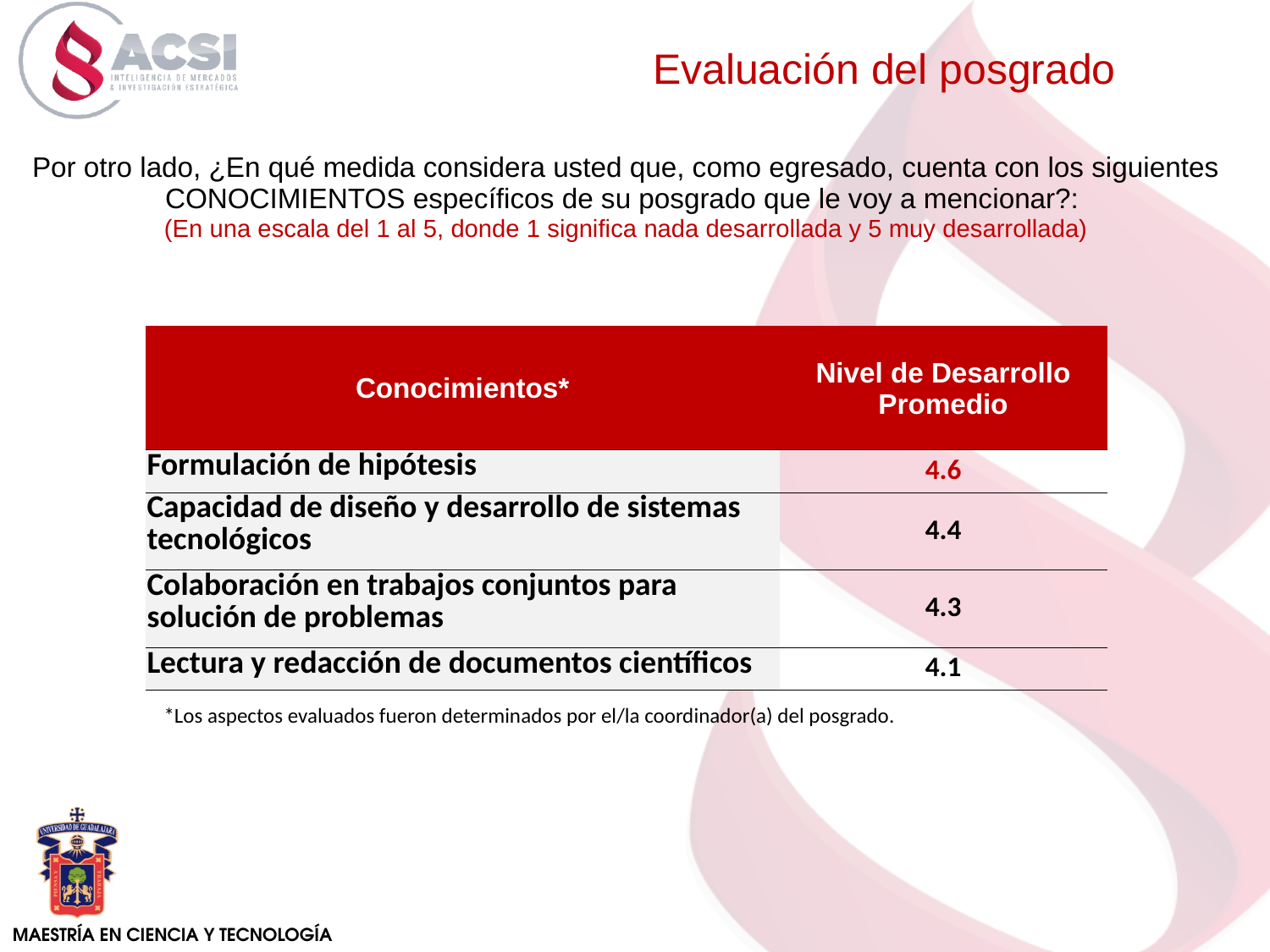

Evaluación del posgrado
Por otro lado, ¿En qué medida considera usted que, como egresado, cuenta con los siguientes CONOCIMIENTOS específicos de su posgrado que le voy a mencionar?:
(En una escala del 1 al 5, donde 1 significa nada desarrollada y 5 muy desarrollada)
| Conocimientos\* | Nivel de Desarrollo Promedio |
| --- | --- |
| Formulación de hipótesis | 4.6 |
| Capacidad de diseño y desarrollo de sistemas tecnológicos | 4.4 |
| Colaboración en trabajos conjuntos para solución de problemas | 4.3 |
| Lectura y redacción de documentos científicos | 4.1 |
*Los aspectos evaluados fueron determinados por el/la coordinador(a) del posgrado.